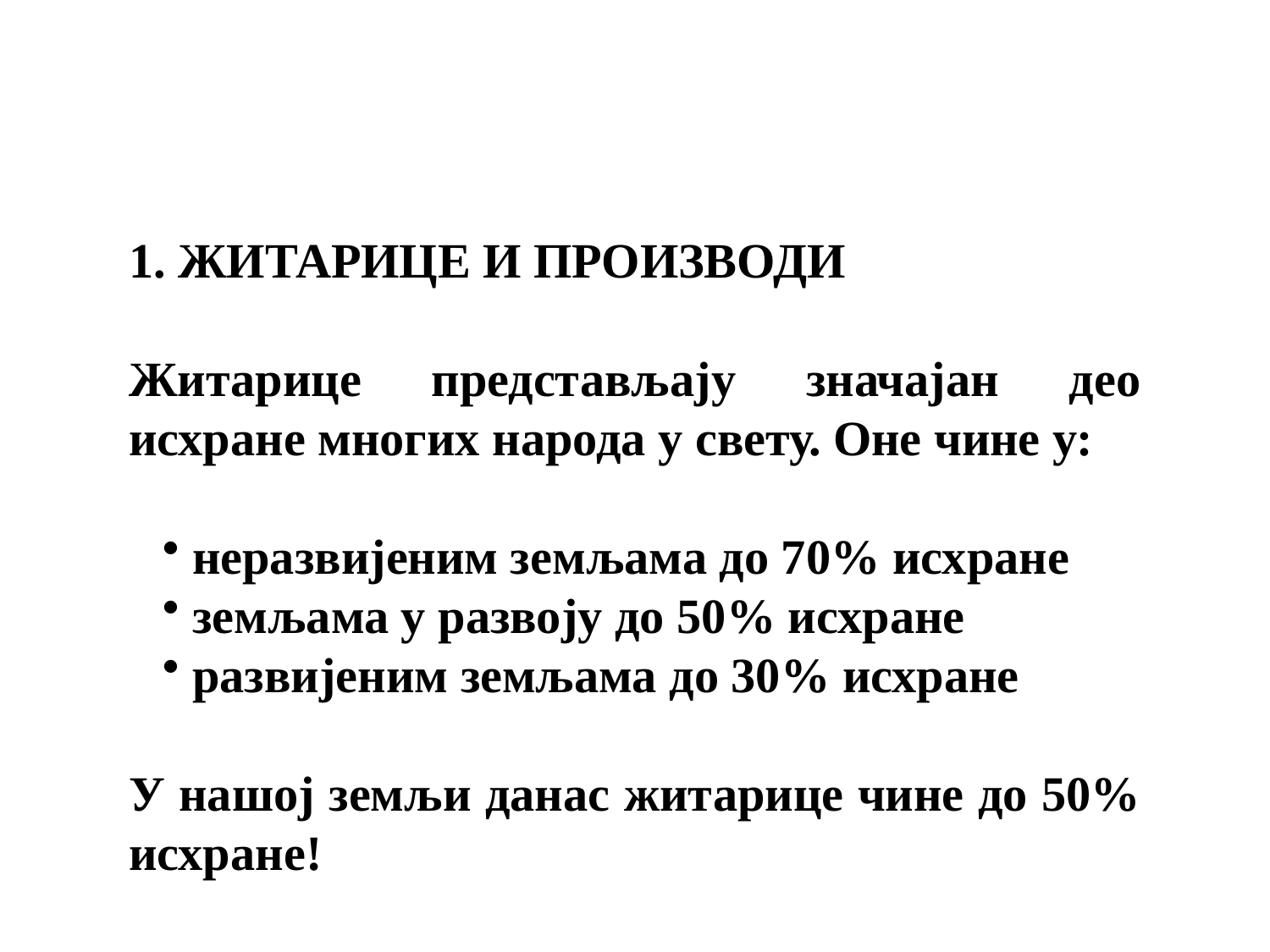

1. ЖИТАРИЦЕ И ПРОИЗВОДИ

Житарице представљају значајан део исхране многих народа у свету. Оне чине у:

неразвијеним земљама до 70% исхране
земљама у развоју до 50% исхране
развијеним земљама до 30% исхране

У нашој земљи данас житарице чине до 50% исхране!